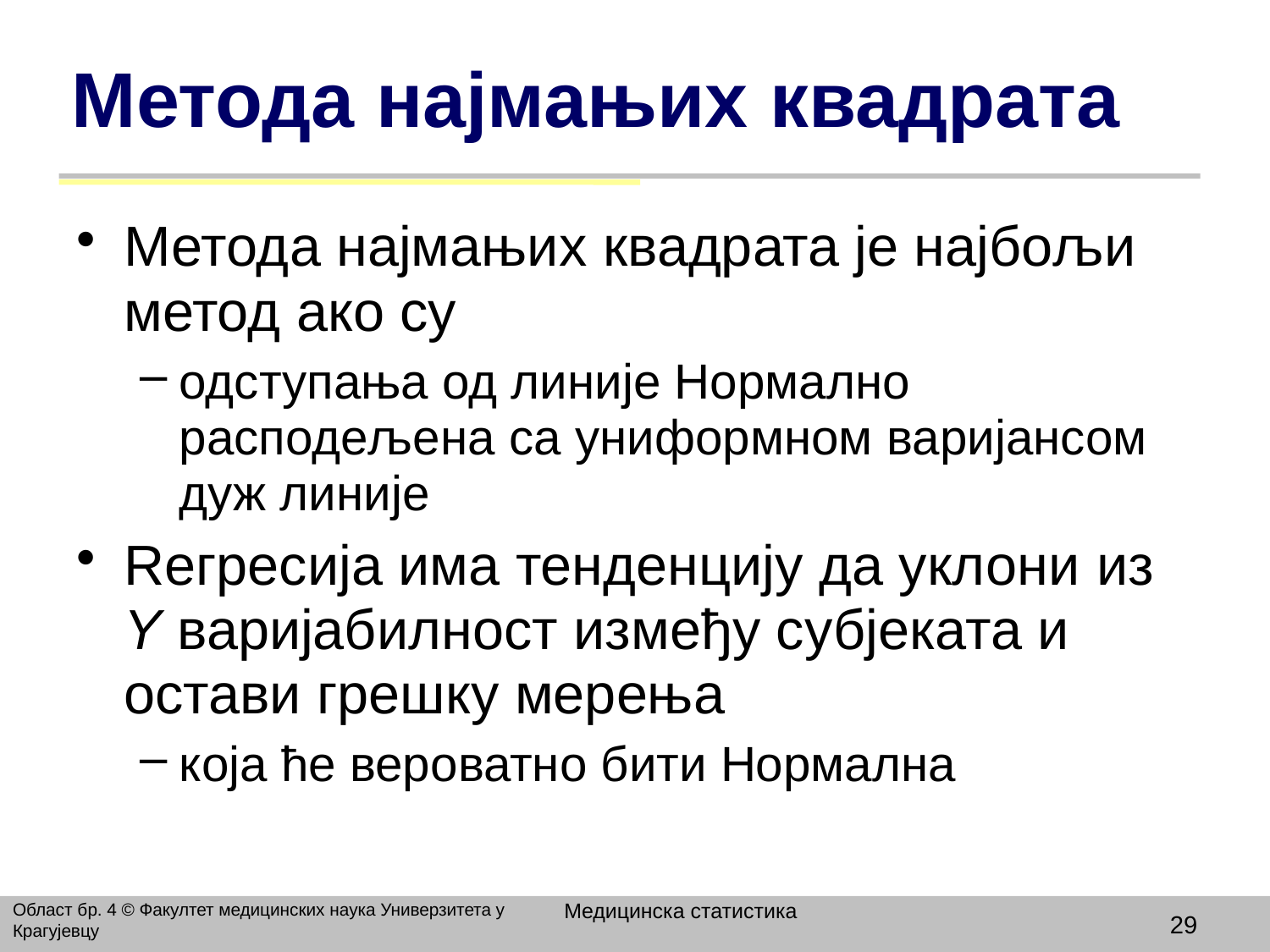

# Метода најмањих квадрата
Метода најмањих квадрата је најбољи метод ако су
одступања од линије Нормално расподељена са униформном варијансом дуж линије
Rегресија има тенденцију да уклони из Y варијабилност између субјеката и остави грешку мерења
која ће вероватно бити Нормална
Медицинска статистика
Област бр. 4 © Факултет медицинских наука Универзитета у Крагујевцу
29